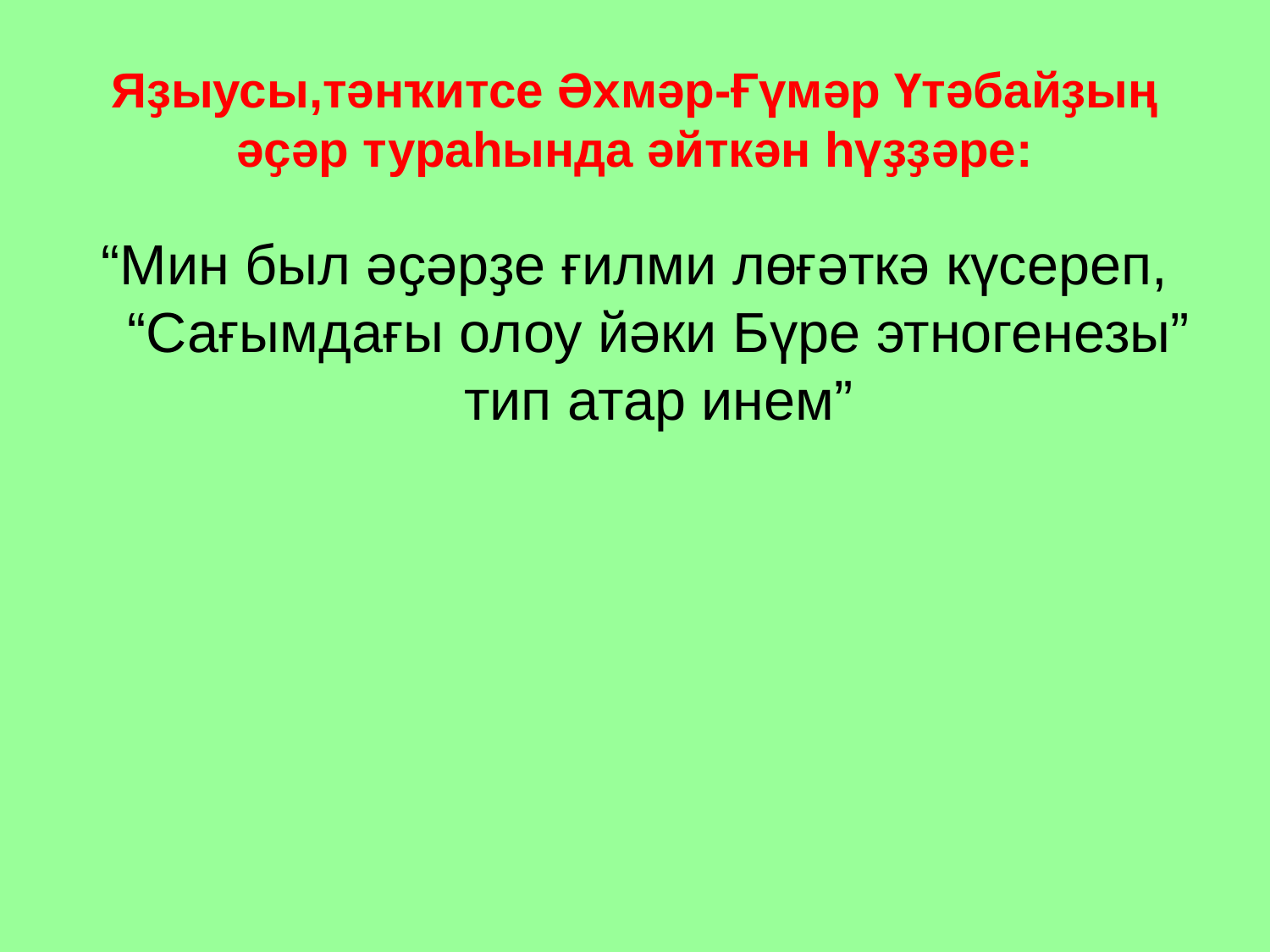

# Яҙыусы,тәнҡитсе Әхмәр-Ғүмәр Үтәбайҙың әҫәр тураһында әйткән һүҙҙәре:
“Мин был әҫәрҙе ғилми лөғәткә күсереп, “Сағымдағы олоу йәки Бүре этногенезы” тип атар инем”